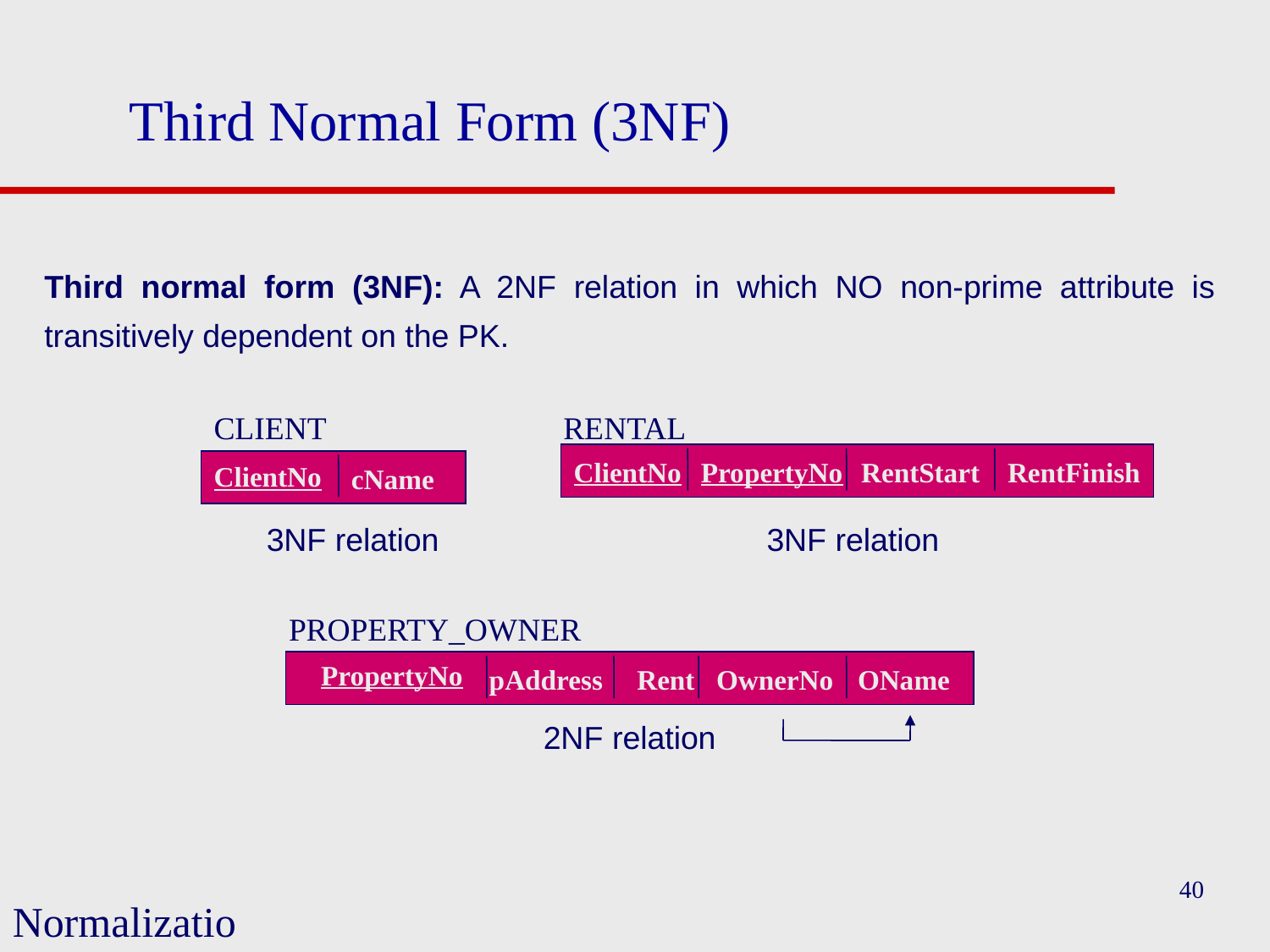

# Third Normal Form (3NF)
Third normal form (3NF): A 2NF relation in which NO non-prime attribute is transitively dependent on the PK.

                         3NF relation                                     3NF relation

2NF relation
CLIENT
RENTAL

ClientNo

PropertyNo

RentStart

RentFinish

ClientNo

cName
PROPERTY_OWNER
PropertyNo

pAddress

Rent

OwnerNo
OName

40
Normalization